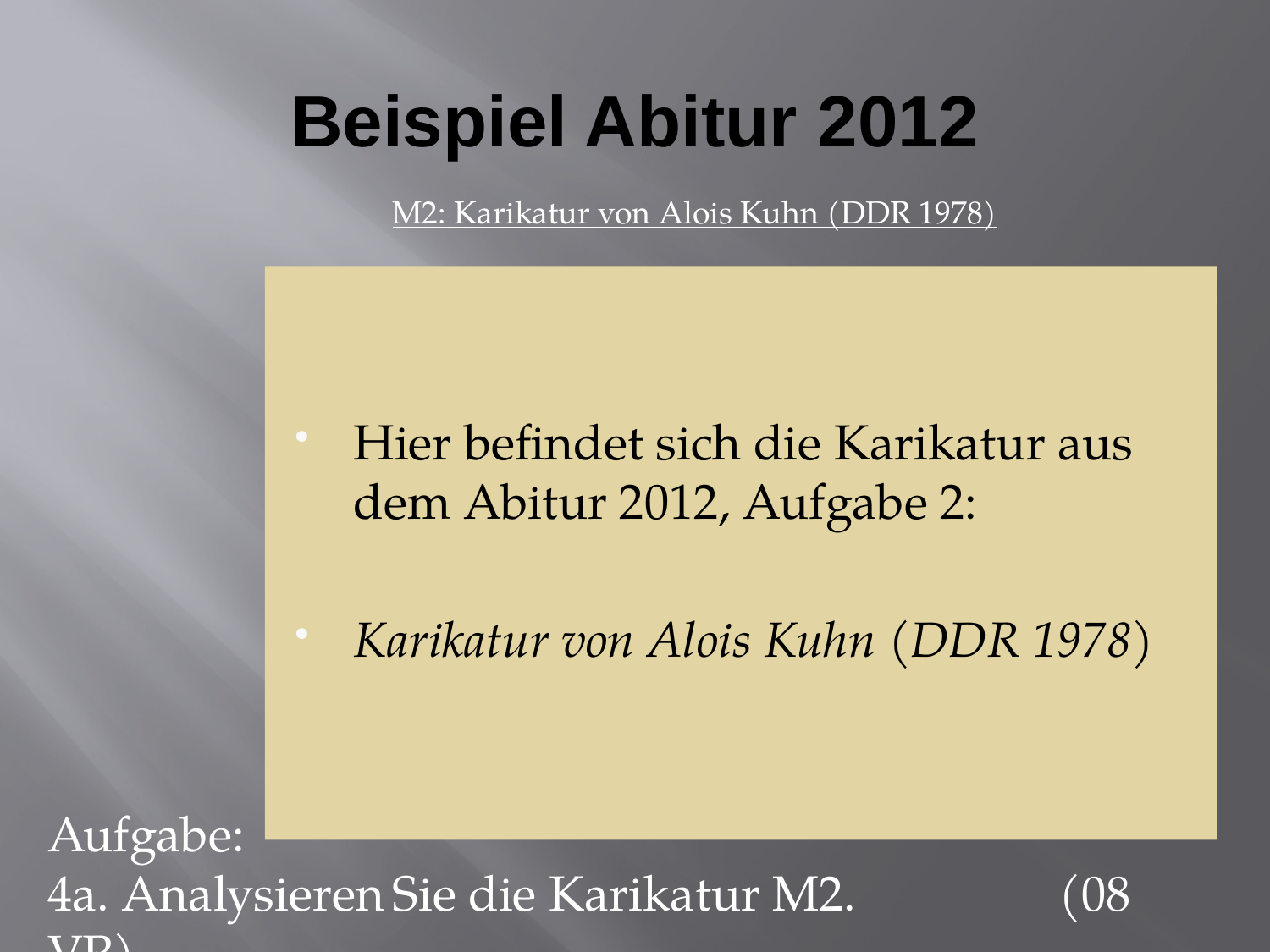

# Beispiel Abitur 2012
M2: Karikatur von Alois Kuhn (DDR 1978)

Hier befindet sich die Karikatur aus dem Abitur 2012, Aufgabe 2:

Karikatur von Alois Kuhn (DDR 1978)

Aufgabe:
4a. Analysieren Sie die Karikatur M2.  	          (08 VP)